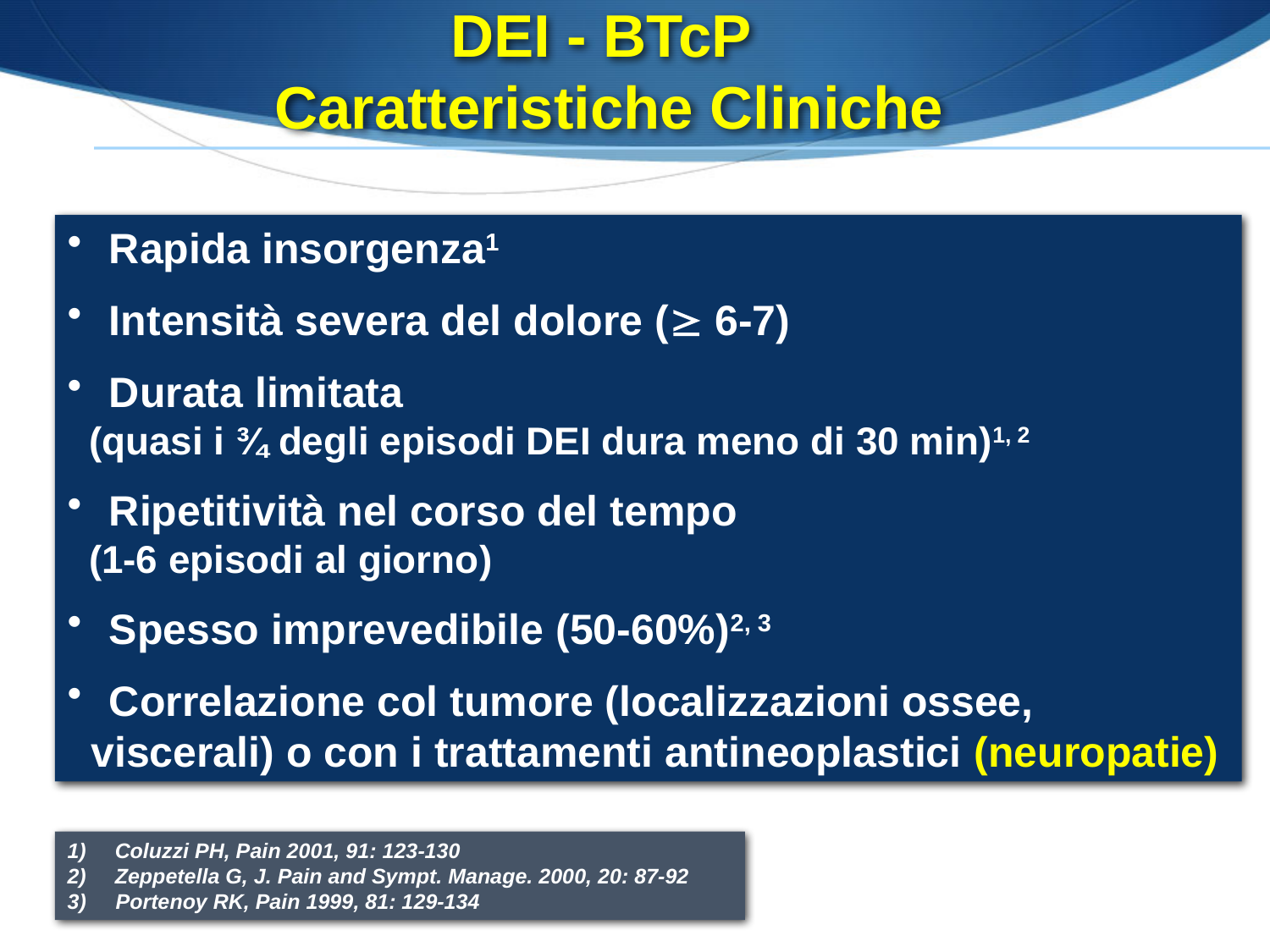

DEI - BTcP
Caratteristiche Cliniche

 Rapida insorgenza1
 Intensità severa del dolore (≥ 6-7)
 Durata limitata
  (quasi i ¾ degli episodi DEI dura meno di 30 min)1, 2
 Ripetitività nel corso del tempo
  (1-6 episodi al giorno)
 Spesso imprevedibile (50-60%)2, 3
 Correlazione col tumore (localizzazioni ossee,
  viscerali) o con i trattamenti antineoplastici (neuropatie)
Coluzzi PH, Pain 2001, 91: 123-130
Zeppetella G, J. Pain and Sympt. Manage. 2000, 20: 87-92
3)     Portenoy RK, Pain 1999, 81: 129-134